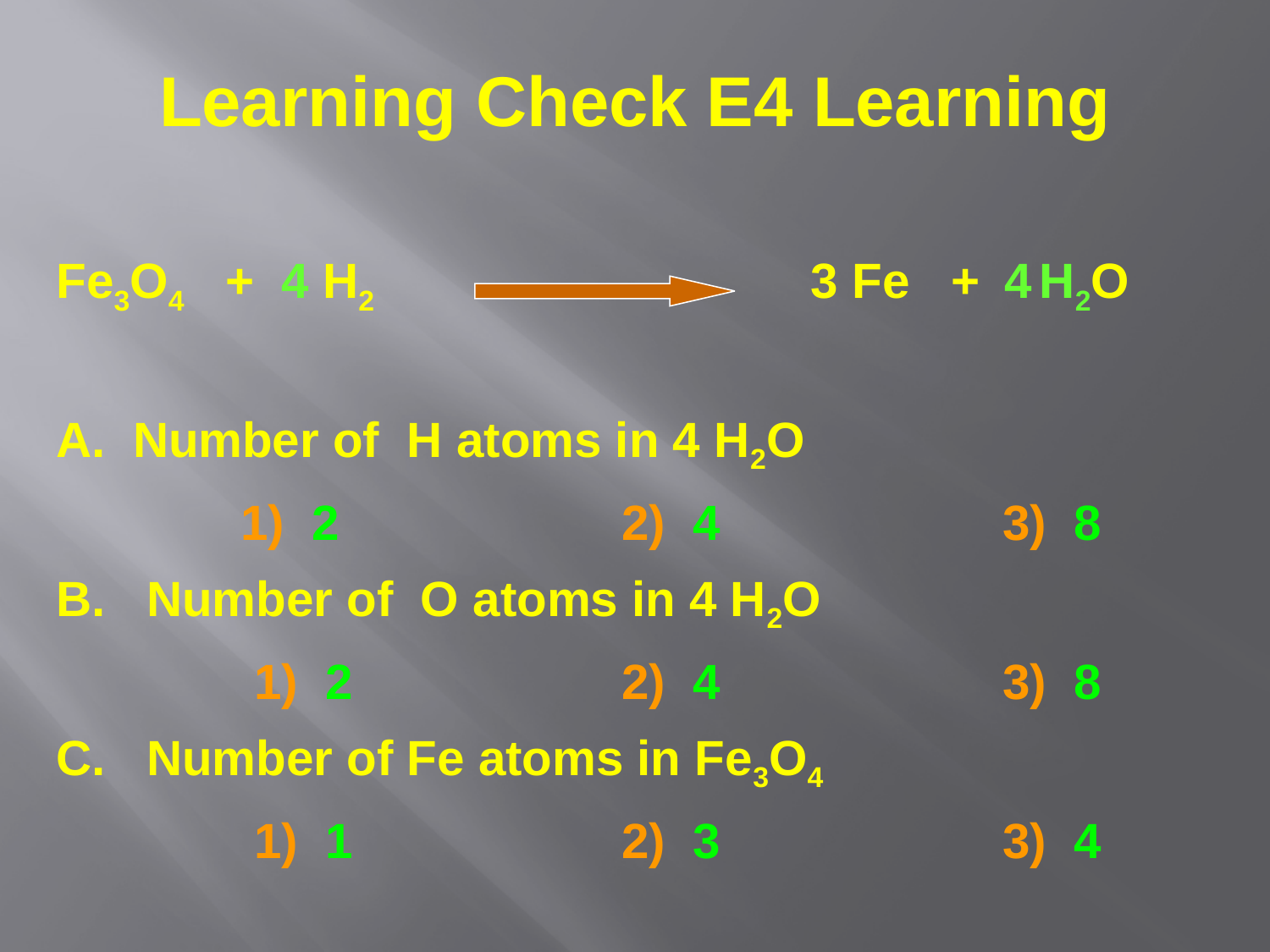

# Learning Check E4 Learning
Fe3O4   +  4 H2	                       3 Fe   +   4 H2O

A.  Number of  H atoms in 4 H2O
	   	1)  2			2)  4			3)  8
B.   Number of  O atoms in 4 H2O
 		 1)  2			2)  4			3)  8
C.   Number of Fe atoms in Fe3O4
 		 1)  1			2)  3			3)  4